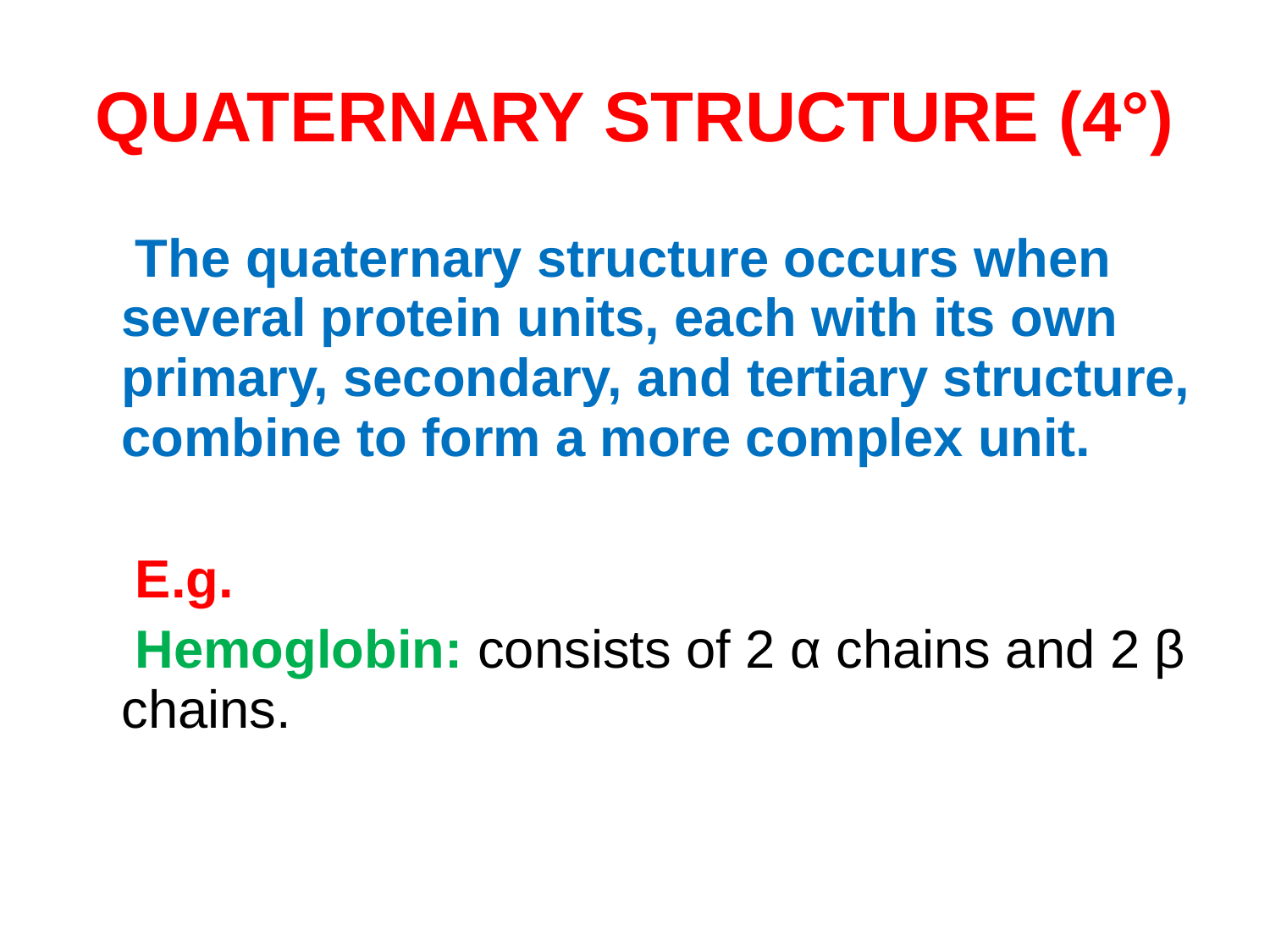

# QUATERNARY STRUCTURE (4°)
    The quaternary structure occurs when several protein units, each with its own primary, secondary, and tertiary structure, combine to form a more complex unit.

    E.g.
    Hemoglobin: consists of 2 α chains and 2 β chains.